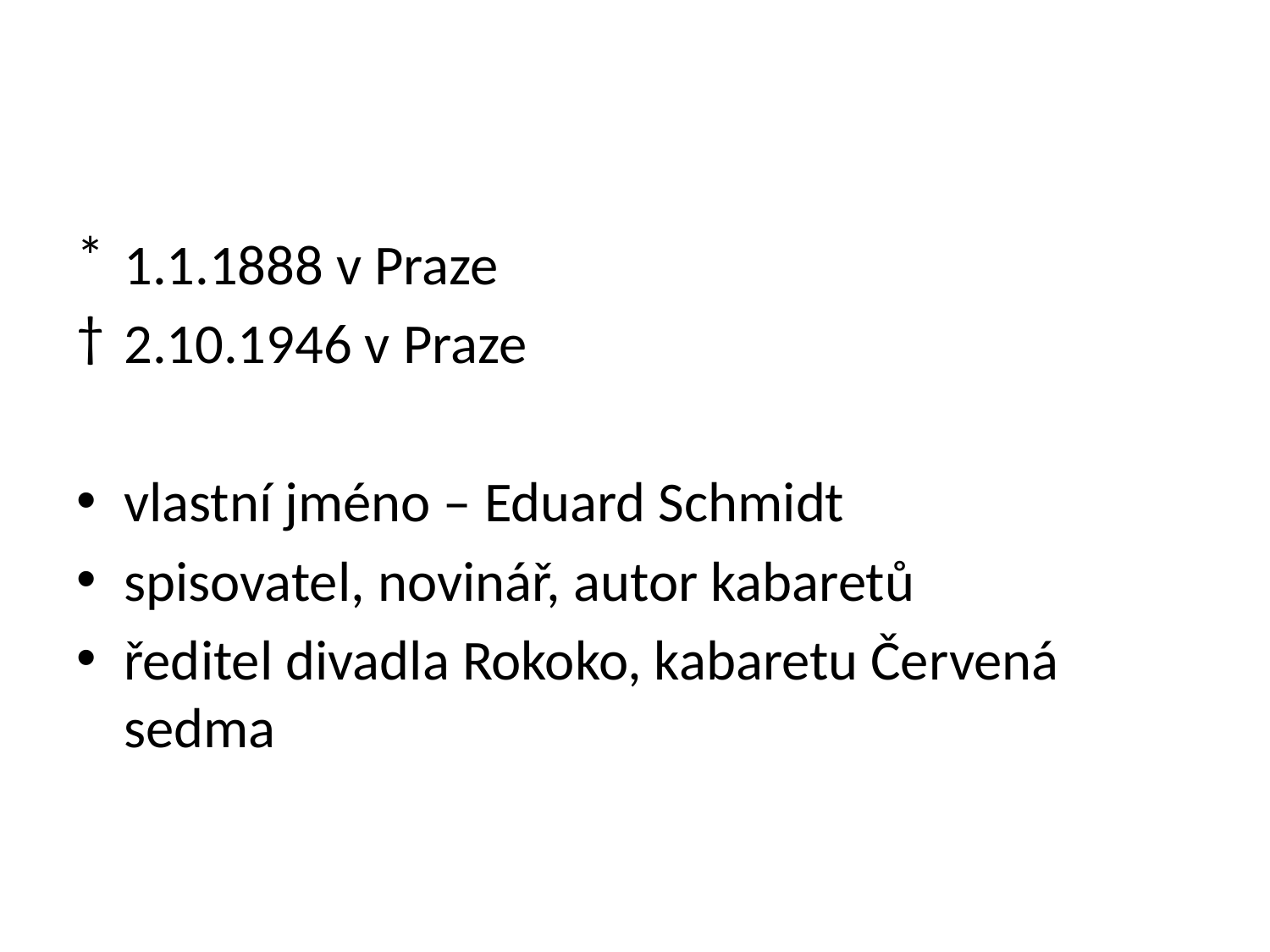

1.1.1888 v Praze
2.10.1946 v Praze

vlastní jméno – Eduard Schmidt
spisovatel, novinář, autor kabaretů
ředitel divadla Rokoko, kabaretu Červená sedma